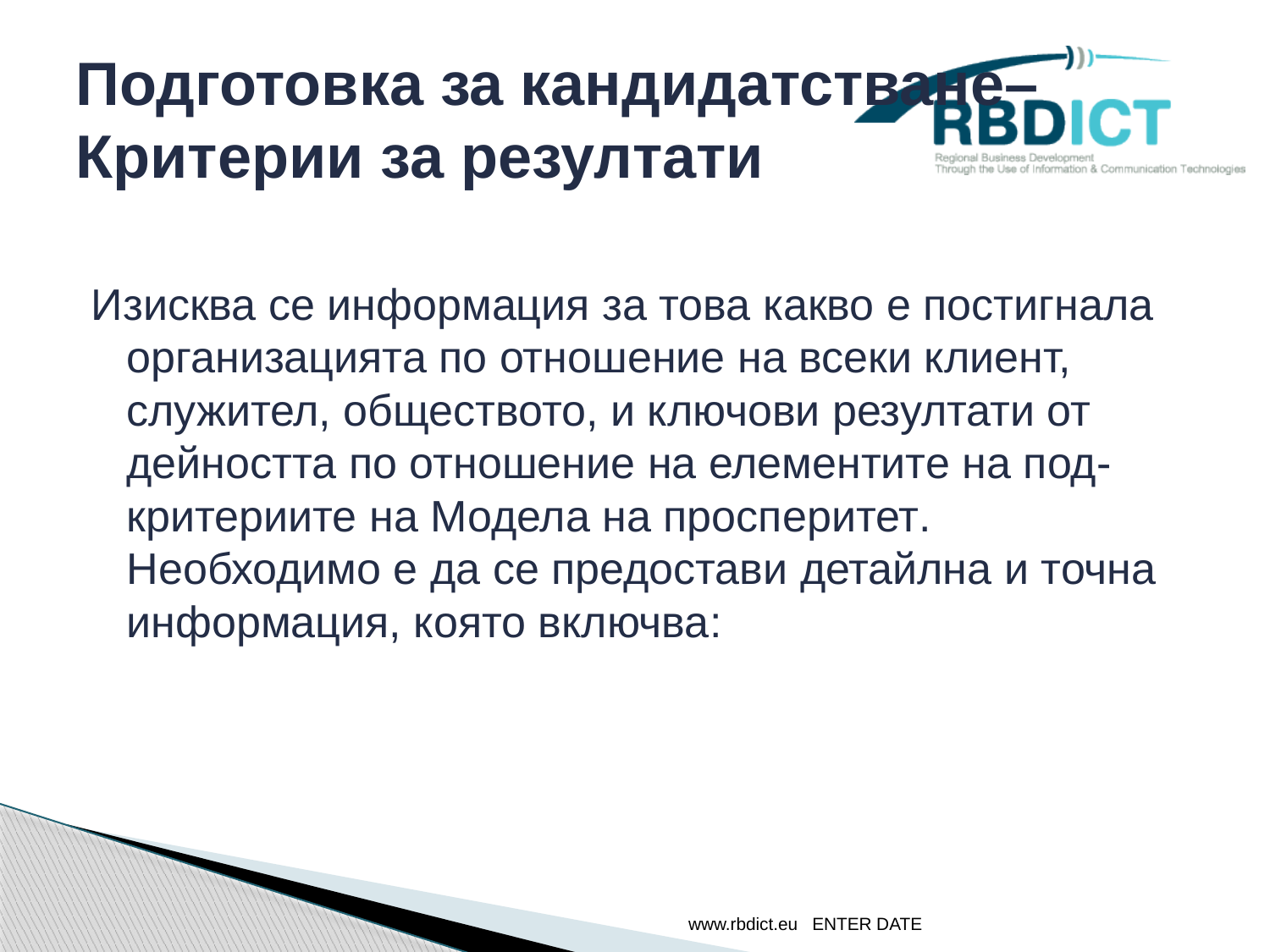

# Подготовка за кандидатстване– Критерии за резултати

Изисква се информация за това какво е постигнала организацията по отношение на всеки клиент, служител, обществото, и ключови резултати от дейността по отношение на елементите на под-критериите на Модела на просперитет. Необходимо е да се предостави детайлна и точна информация, която включва:
www.rbdict.eu   ENTER DATE